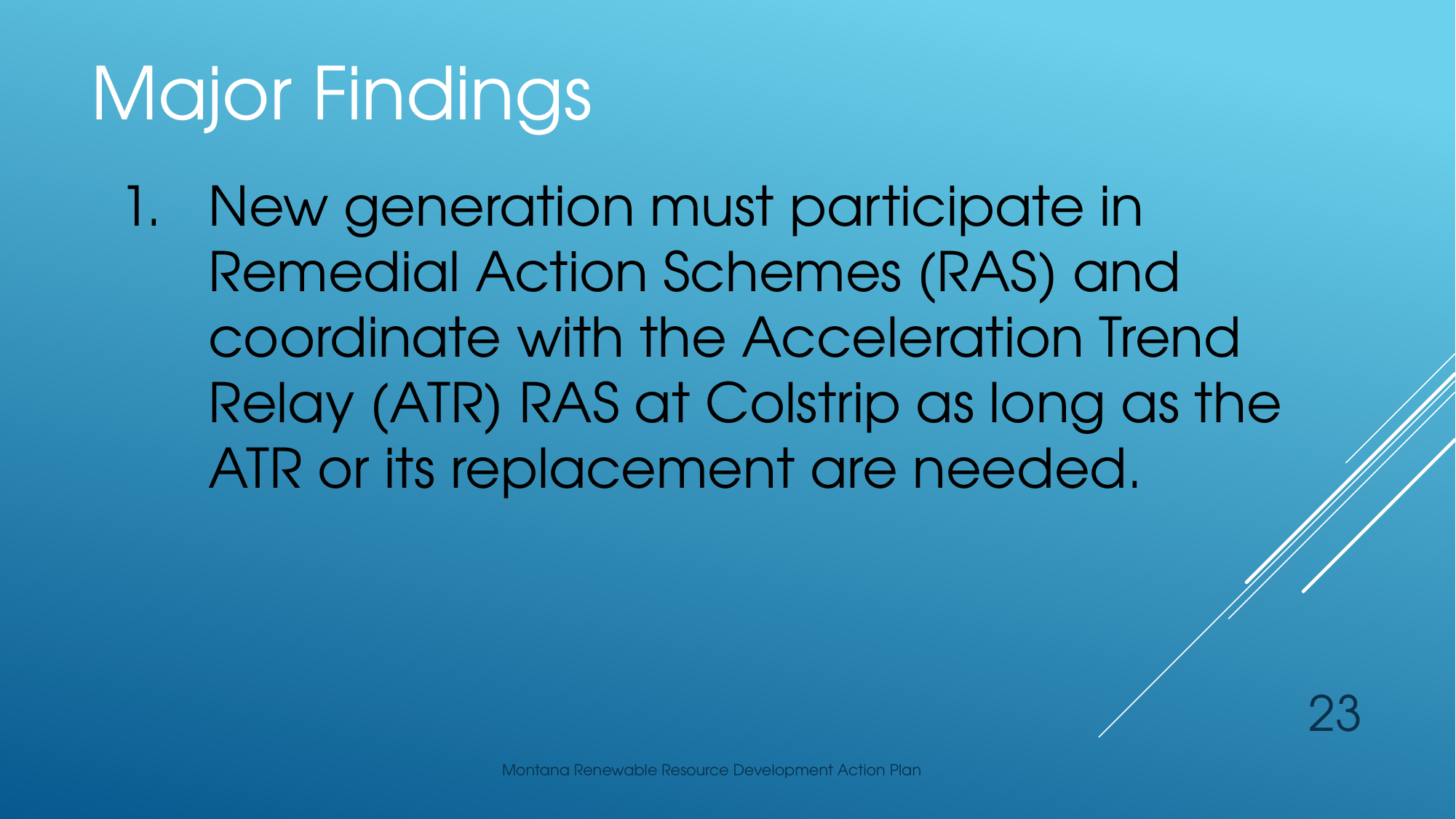

Major Findings
New generation must participate in Remedial Action Schemes (RAS) and coordinate with the Acceleration Trend Relay (ATR) RAS at Colstrip as long as the ATR or its replacement are needed.
23
Montana Renewable Resource Development Action Plan